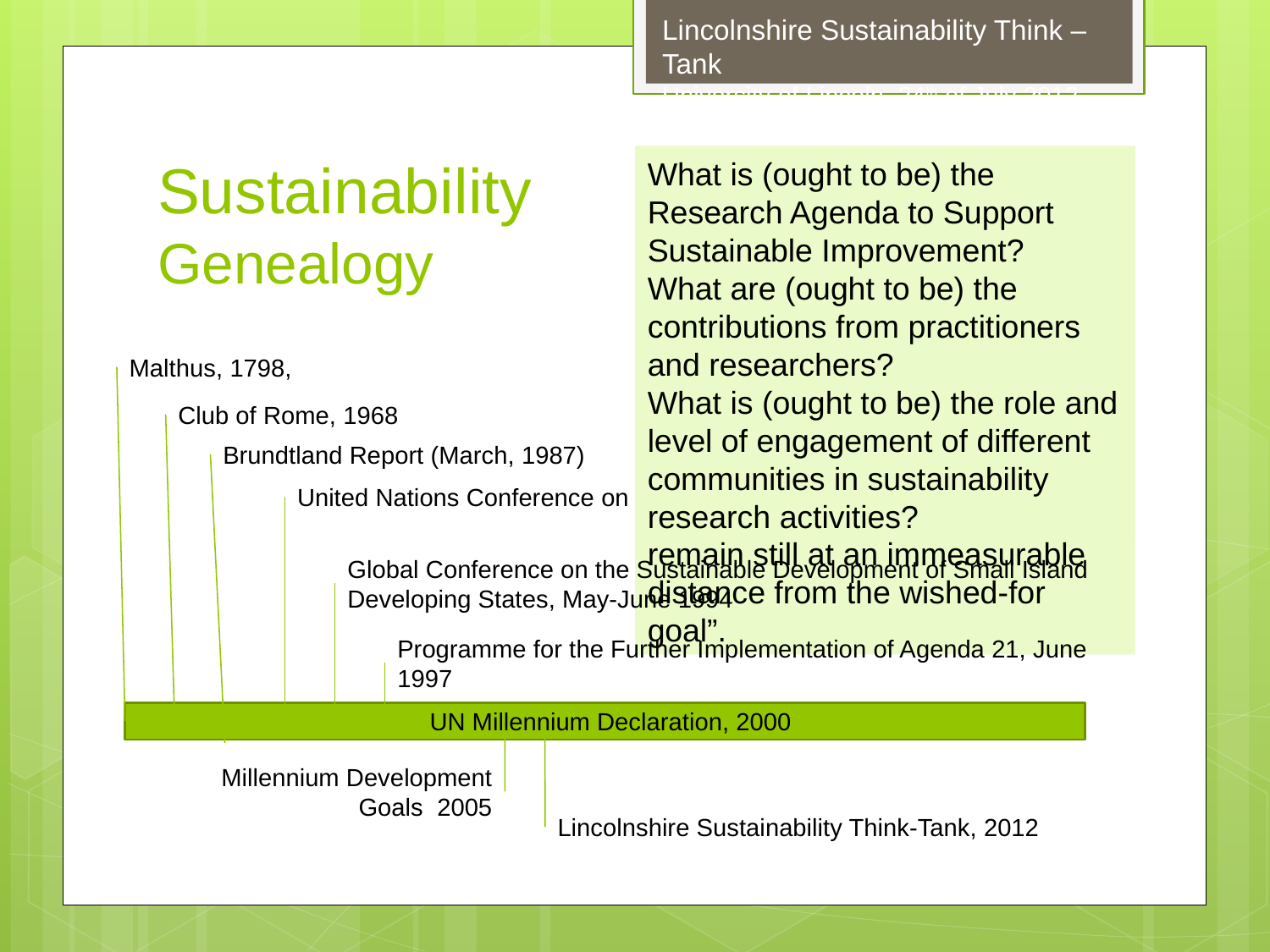

# Sustainability Genealogy
“a comprehensive plan of action to be taken globally, nationally and locally by organizations of the United Nations System, Governments, and Major Groups in every area in which human impacts on the environment”
Key objectives in relation to peace, security and disarmament; development and poverty eradication; protecting our common environment; human rights, democracy and good governance; protecting the vulnerable; meeting the special needs of Africa, and strengthening the United Nations
“sustainable development programmes must seek to enhance the quality of life of peoples, including their health, well-being and safety”.
“It has been said that the great question is now at issue, whether man shall henceforth start forwards with accelerated velocity towards illimitable, and hitherto unconceived improvement, or be condemned to a perpetual oscillation between happiness and misery, and after every effort remain still at an immeasurable distance from the wished-for goal”.
Different strategies and actions to end poverty and hunger; universal education; gender quality; child health; maternal health; combat HIV/AIDS; environmental sustainability, and global partnership
What is (ought to be) the Research Agenda to Support Sustainable Improvement?
What are (ought to be) the contributions from practitioners and researchers?
What is (ought to be) the role and level of engagement of different communities in sustainability research activities?
“to propose long-term environmental strategies for achieving sustainable development by the year 2000 and beyond”
Included economic, social and environmental objectives in the sustainable development agenda
The Limits to Growth. First environmental best-seller
Malthus, 1798,
Club of Rome, 1968
Brundtland Report (March, 1987)
United Nations Conference on Environment and Development, June 1992
Global Conference on the Sustainable Development of Small Island Developing States, May-June 1994
Programme for the Further Implementation of Agenda 21, June 1997
UN Millennium Declaration, 2000

Millennium Development Goals  2005
Lincolnshire Sustainability Think-Tank, 2012